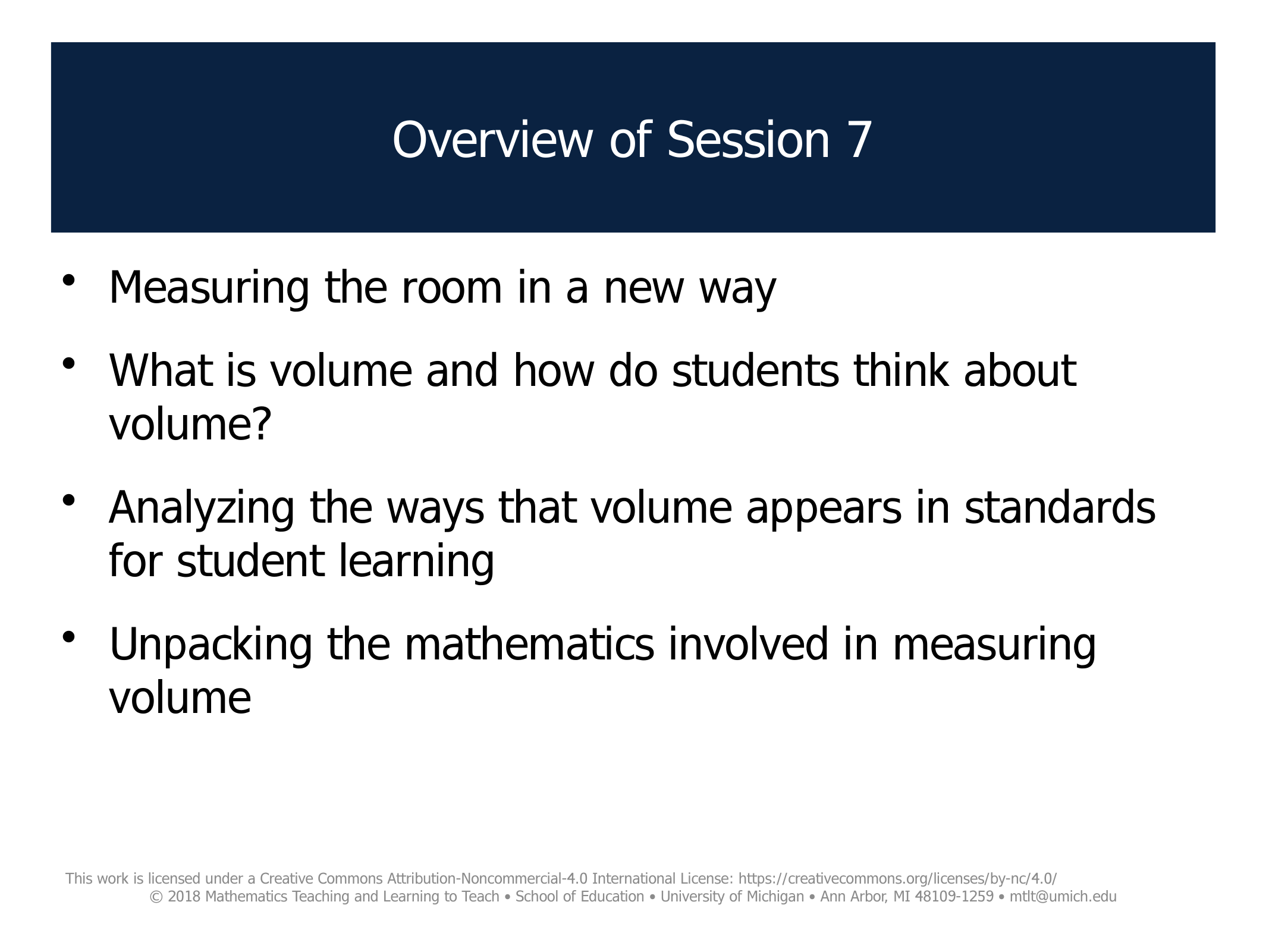

# Overview of Session 7
Measuring the room in a new way
What is volume and how do students think about volume?
Analyzing the ways that volume appears in standards for student learning
Unpacking the mathematics involved in measuring volume